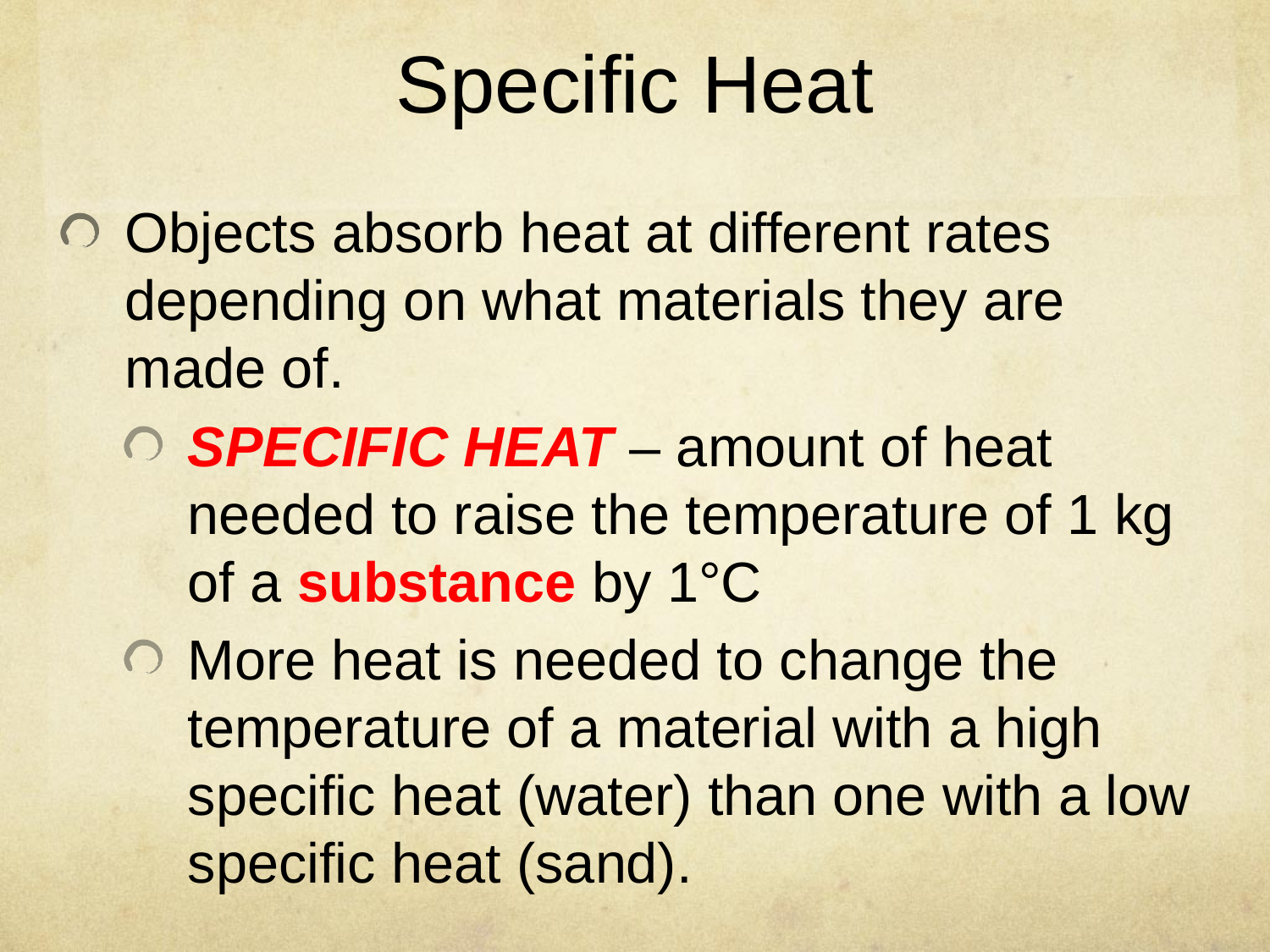

# Specific Heat
Objects absorb heat at different rates depending on what materials they are made of.
SPECIFIC HEAT – amount of heat needed to raise the temperature of 1 kg of a substance by 1°C
More heat is needed to change the temperature of a material with a high specific heat (water) than one with a low specific heat (sand).